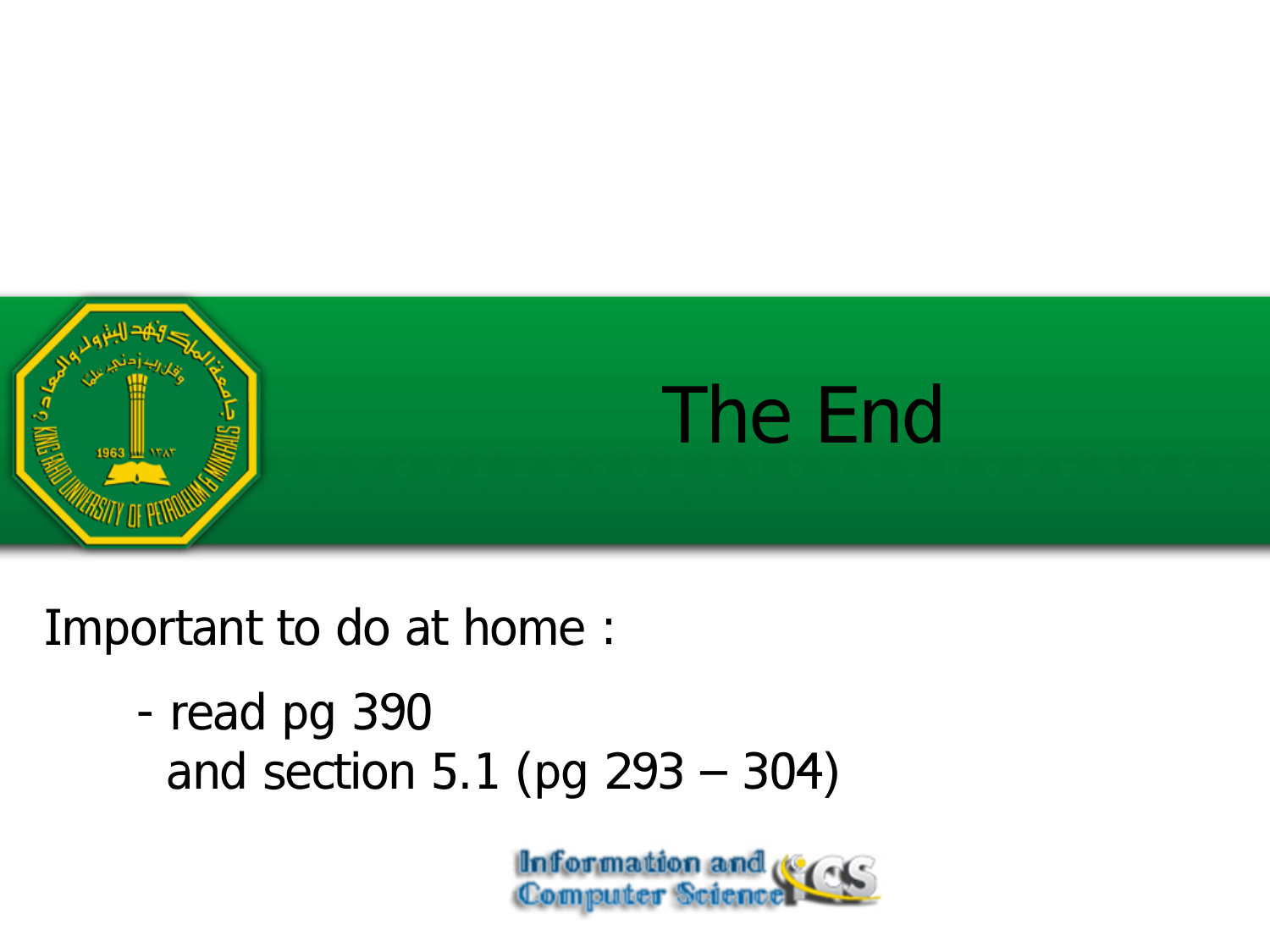

The End
Important to do at home :
      - read pg 390
        and section 5.1 (pg 293 – 304)